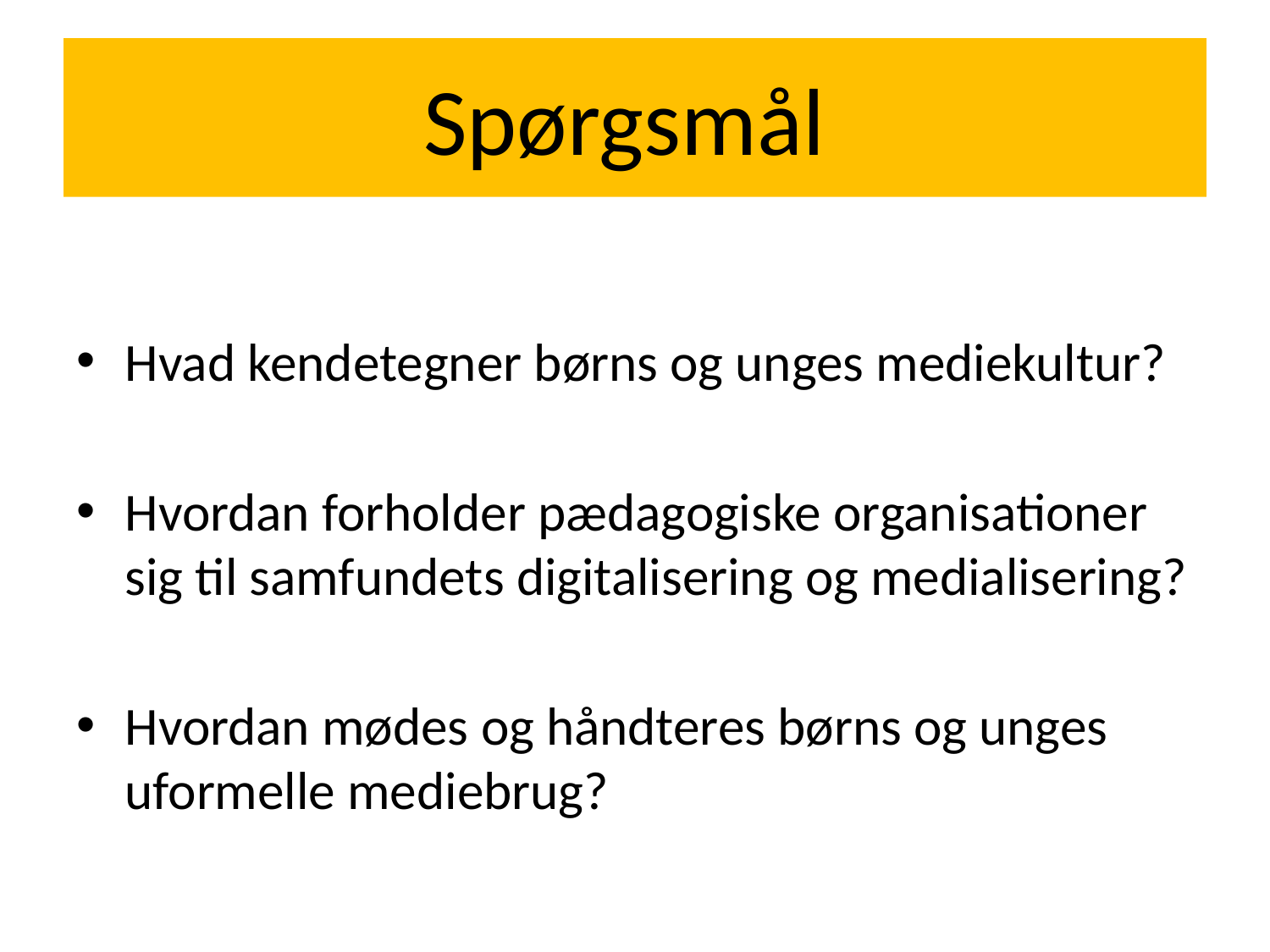

# Spørgsmål

Hvad kendetegner børns og unges mediekultur?

Hvordan forholder pædagogiske organisationer sig til samfundets digitalisering og medialisering?

Hvordan mødes og håndteres børns og unges uformelle mediebrug?